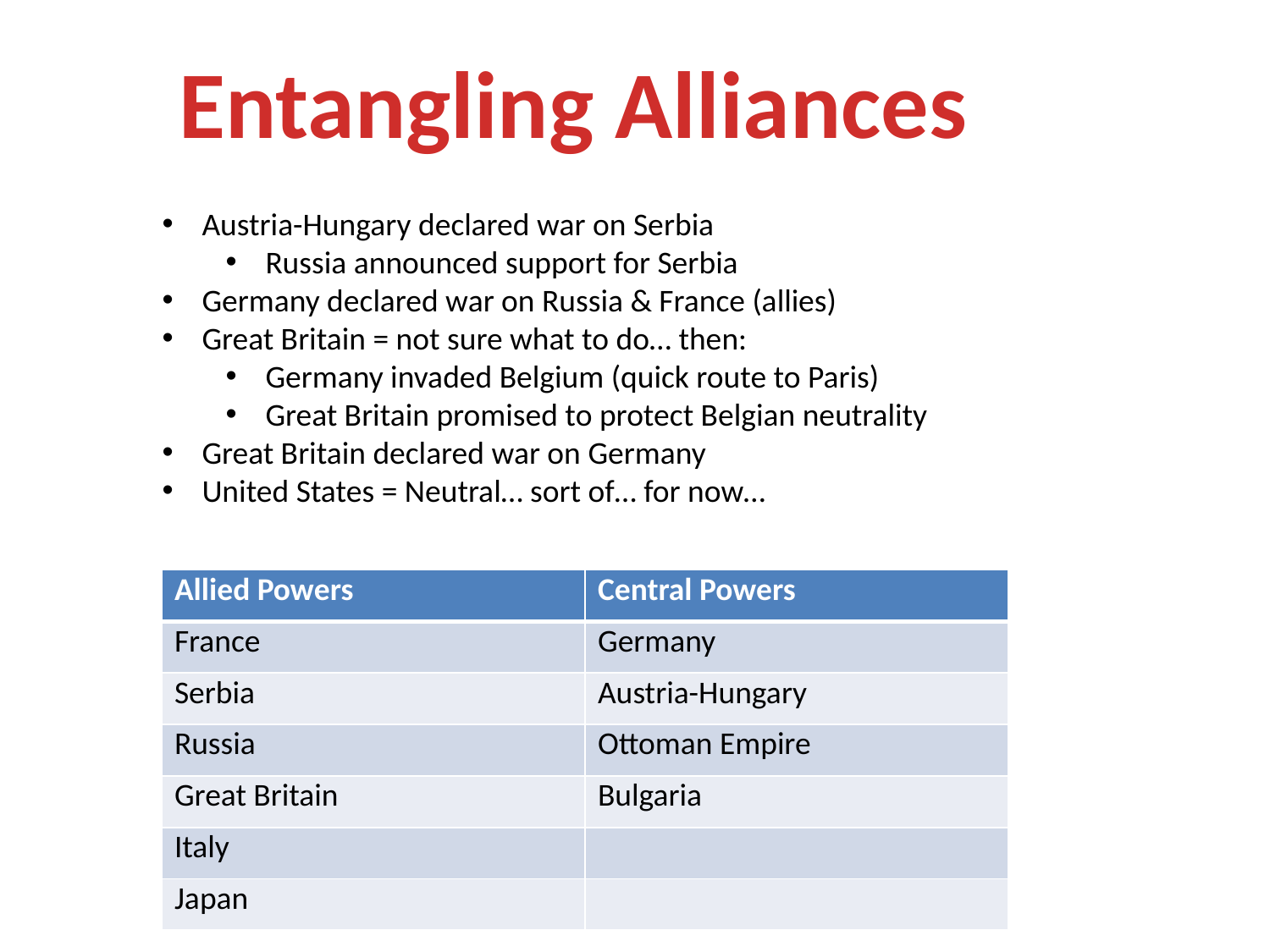

Entangling Alliances
Austria-Hungary declared war on Serbia
Russia announced support for Serbia
Germany declared war on Russia & France (allies)
Great Britain = not sure what to do… then:
Germany invaded Belgium (quick route to Paris)
Great Britain promised to protect Belgian neutrality
Great Britain declared war on Germany
United States = Neutral… sort of… for now…

| Allied Powers | Central Powers |
| --- | --- |
| France | Germany |
| Serbia | Austria-Hungary |
| Russia | Ottoman Empire |
| Great Britain | Bulgaria |
| Italy |  |
| Japan |  |